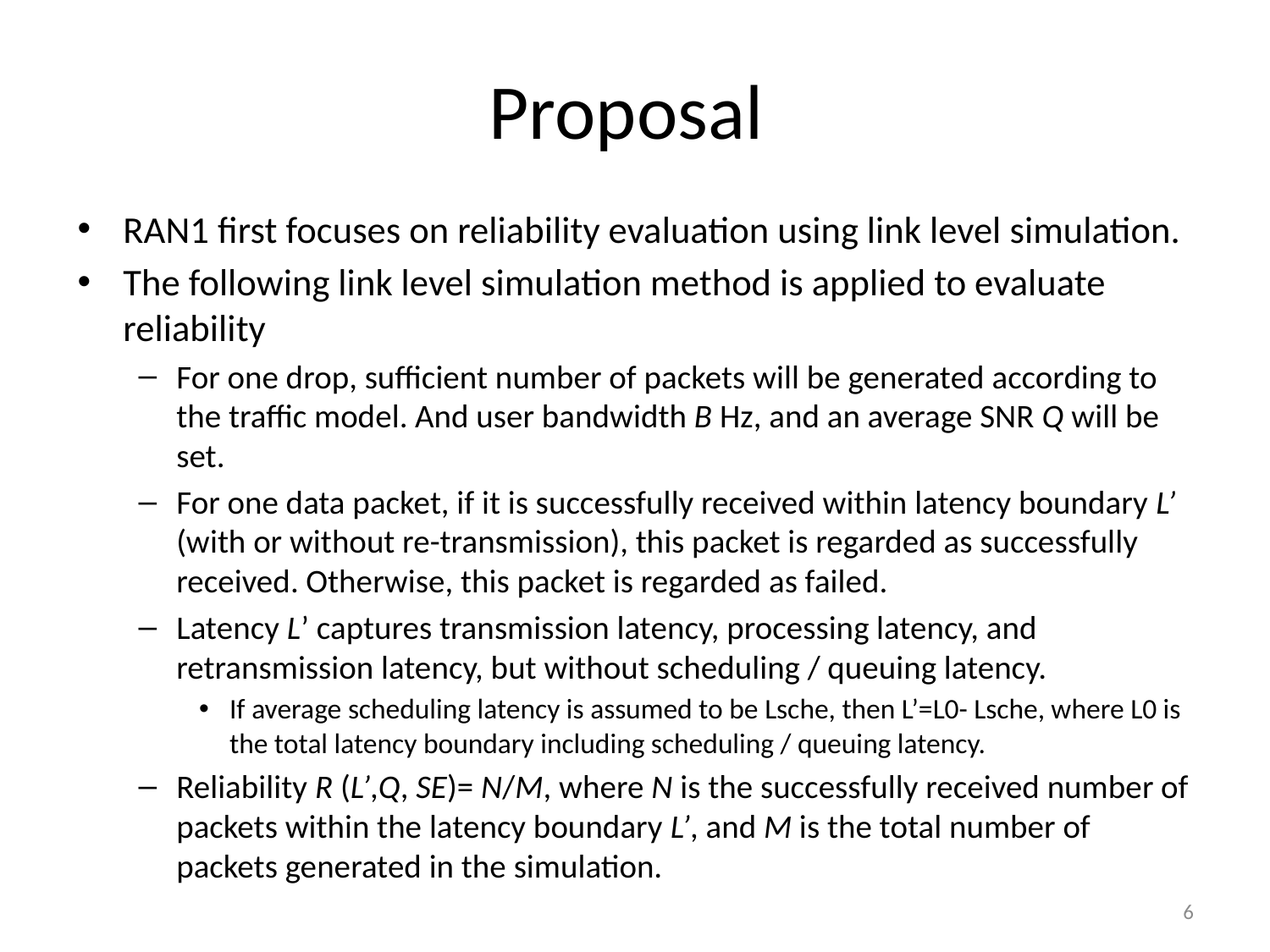

# Proposal
RAN1 first focuses on reliability evaluation using link level simulation.
The following link level simulation method is applied to evaluate reliability
For one drop, sufficient number of packets will be generated according to the traffic model. And user bandwidth B Hz, and an average SNR Q will be set.
For one data packet, if it is successfully received within latency boundary L’ (with or without re-transmission), this packet is regarded as successfully received. Otherwise, this packet is regarded as failed.
Latency L’ captures transmission latency, processing latency, and retransmission latency, but without scheduling / queuing latency.
If average scheduling latency is assumed to be Lsche, then L’=L0- Lsche, where L0 is the total latency boundary including scheduling / queuing latency.
Reliability R (L’,Q, SE)= N/M, where N is the successfully received number of packets within the latency boundary L’, and M is the total number of packets generated in the simulation.

6